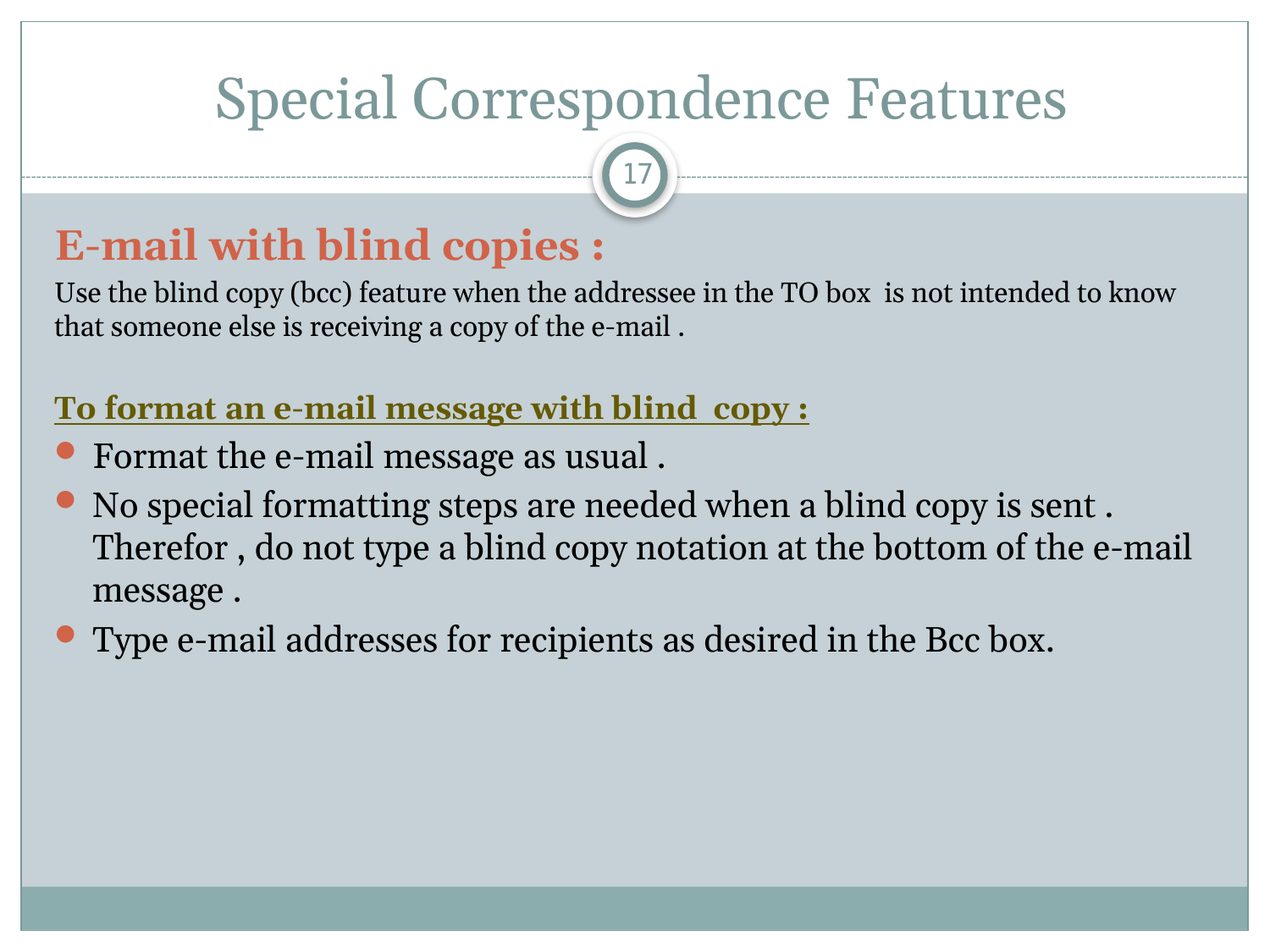

# Special Correspondence Features
17
E-mail with blind copies :
Use the blind copy (bcc) feature when the addressee in the TO box  is not intended to know that someone else is receiving a copy of the e-mail .

To format an e-mail message with blind  copy :
Format the e-mail message as usual .
No special formatting steps are needed when a blind copy is sent . Therefor , do not type a blind copy notation at the bottom of the e-mail message .
Type e-mail addresses for recipients as desired in the Bcc box.